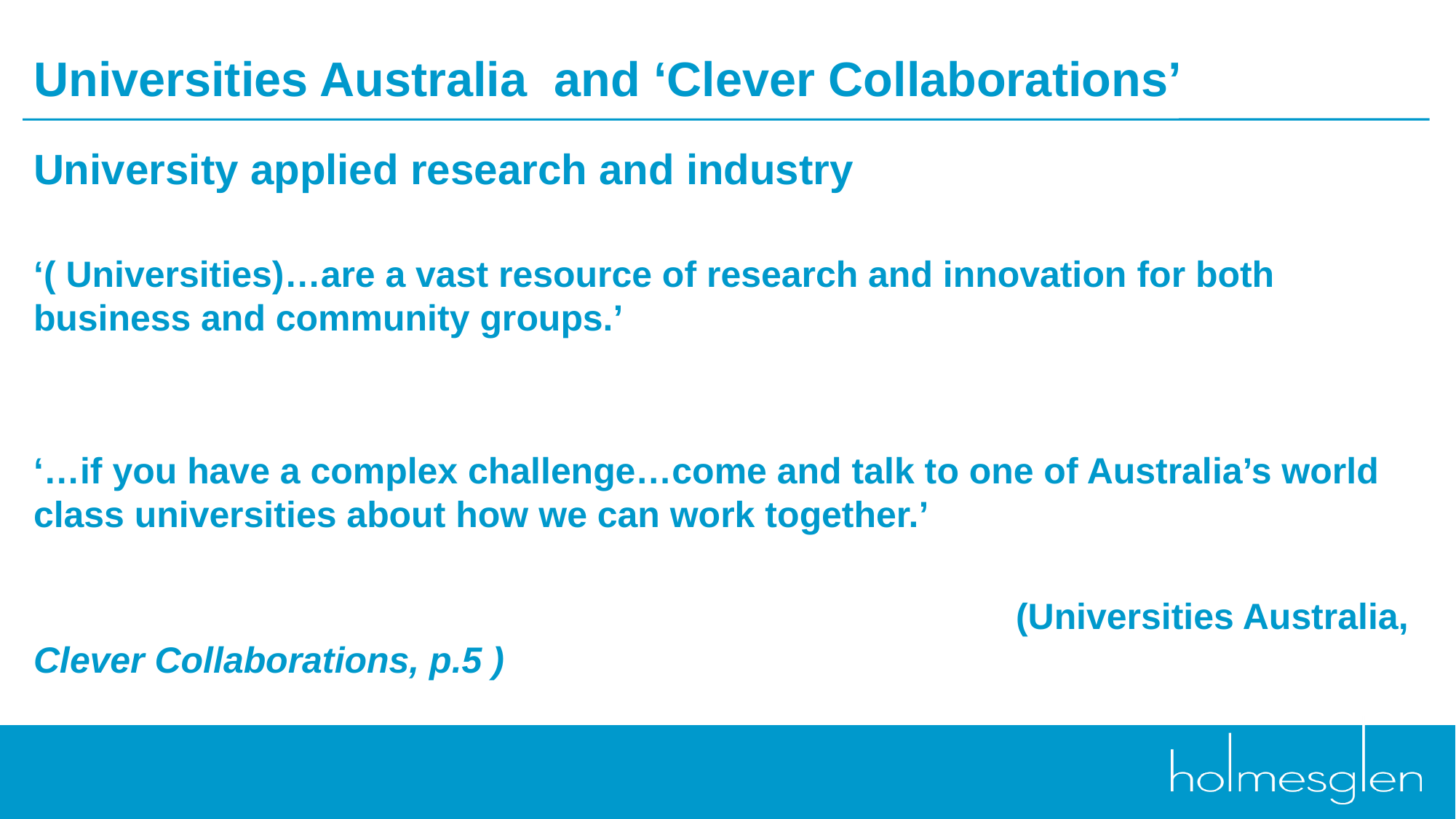

# Universities Australia  and ‘Clever Collaborations’
University applied research and industry

‘( Universities)…are a vast resource of research and innovation for both business and community groups.’

‘…if you have a complex challenge…come and talk to one of Australia’s world class universities about how we can work together.’

									(Universities Australia, Clever Collaborations, p.5 )